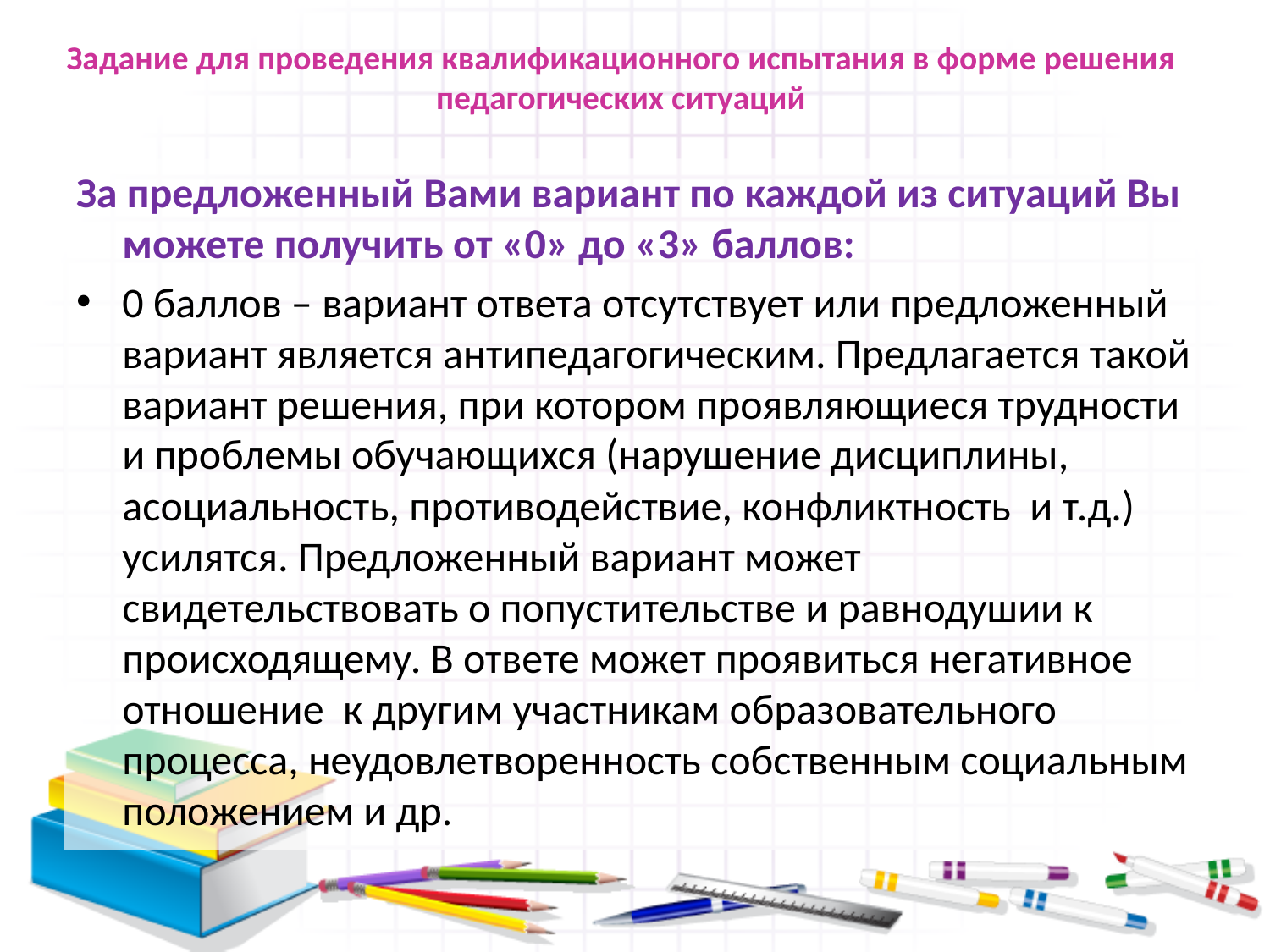

# Задание для проведения квалификационного испытания в форме решения педагогических ситуаций
За предложенный Вами вариант по каждой из ситуаций Вы можете получить от «0» до «3» баллов:
0 баллов – вариант ответа отсутствует или предложенный вариант является антипедагогическим. Предлагается такой вариант решения, при котором проявляющиеся трудности  и проблемы обучающихся (нарушение дисциплины, асоциальность, противодействие, конфликтность  и т.д.)  усилятся. Предложенный вариант может свидетельствовать о попустительстве и равнодушии к происходящему. В ответе может проявиться негативное отношение  к другим участникам образовательного процесса, неудовлетворенность собственным социальным положением и др.